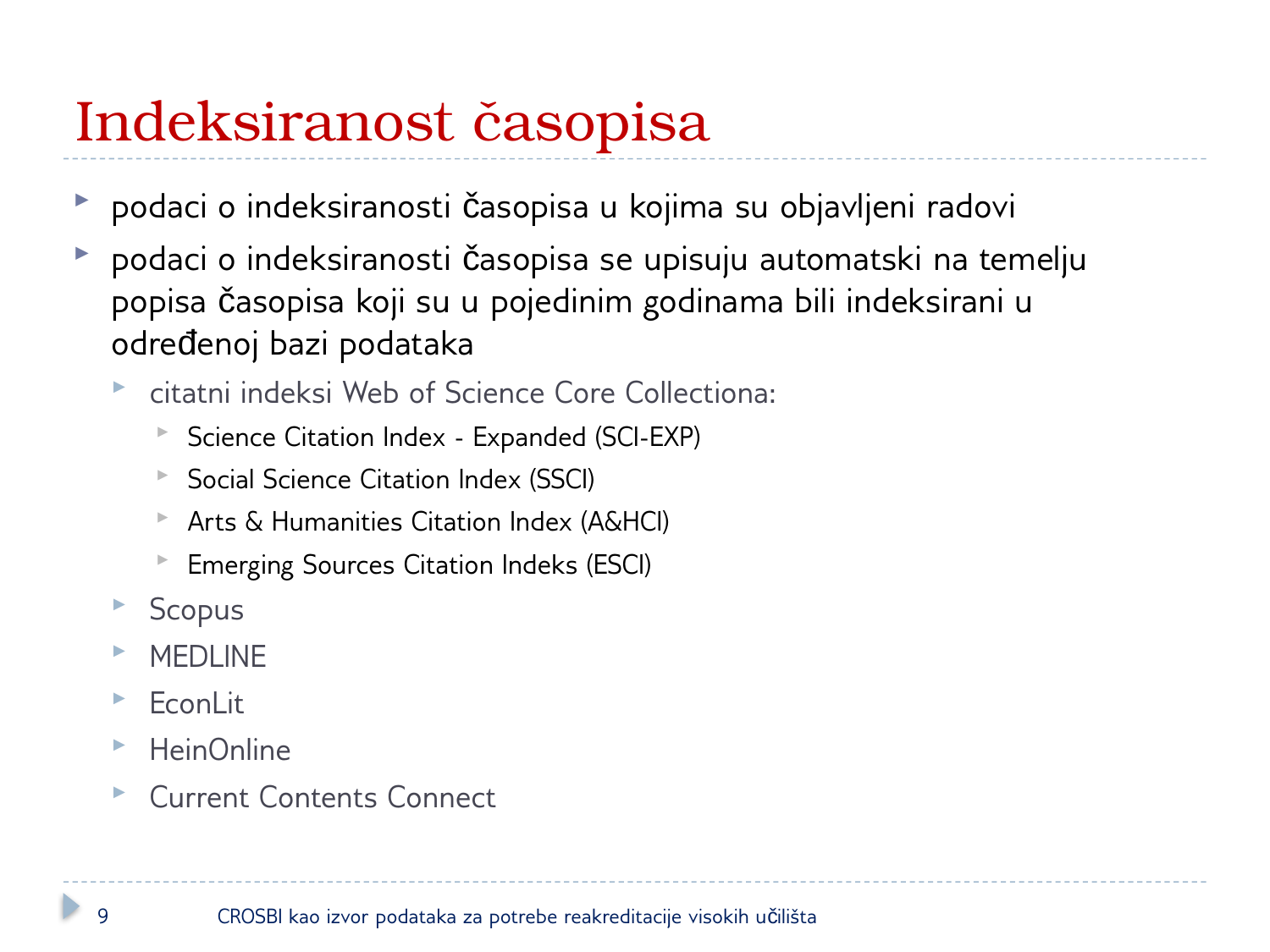

# Indeksiranost časopisa
podaci o indeksiranosti časopisa u kojima su objavljeni radovi
podaci o indeksiranosti časopisa se upisuju automatski na temelju popisa časopisa koji su u pojedinim godinama bili indeksirani u određenoj bazi podataka
citatni indeksi Web of Science Core Collectiona:
Science Citation Index - Expanded (SCI-EXP)
Social Science Citation Index (SSCI)
Arts & Humanities Citation Index (A&HCI)
Emerging Sources Citation Indeks (ESCI)
Scopus
MEDLINE
EconLit
HeinOnline
Current Contents Connect
9
CROSBI kao izvor podataka za potrebe reakreditacije visokih učilišta